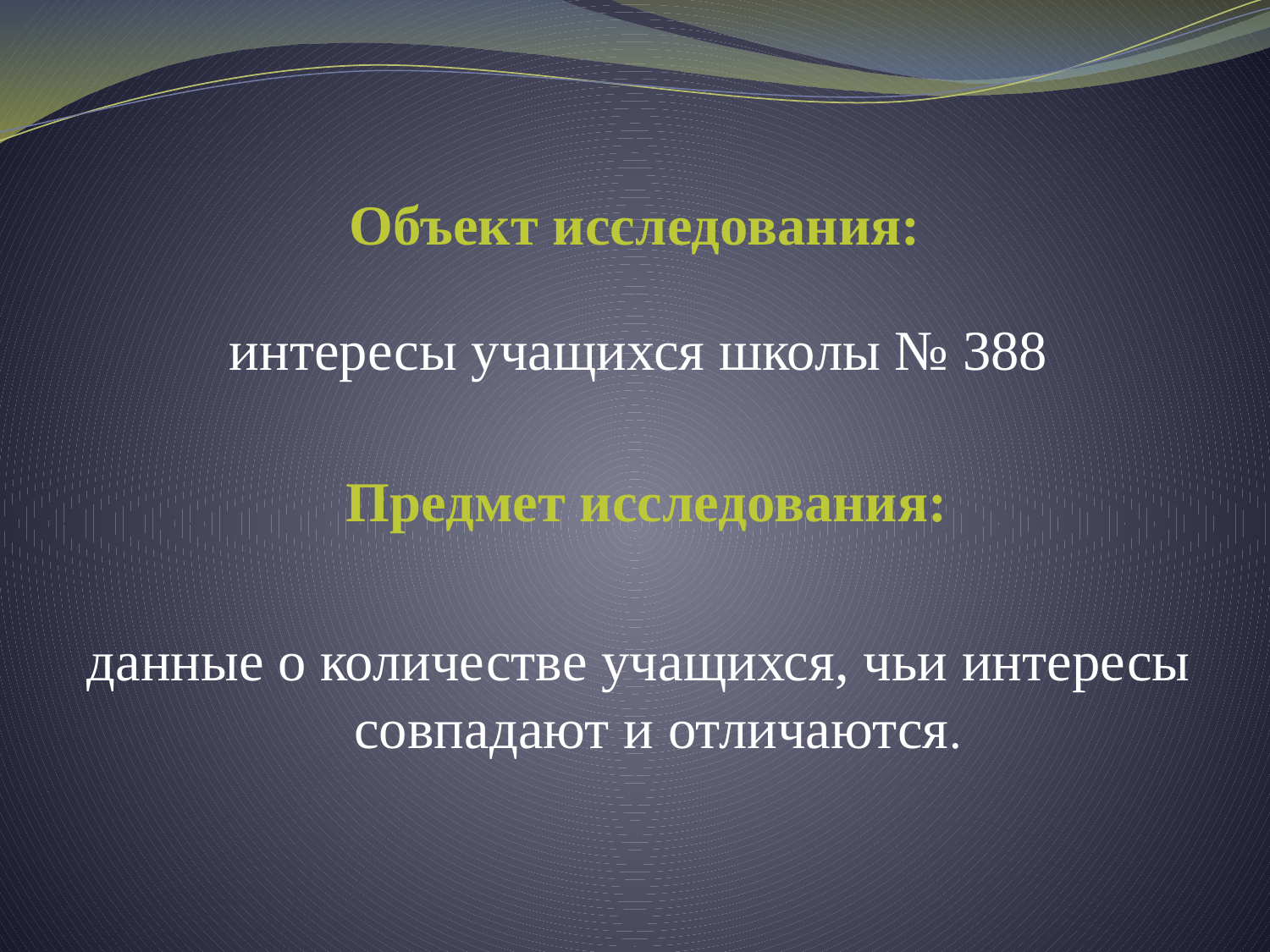

# Объект исследования:
интересы учащихся школы № 388

 Предмет исследования:

данные о количестве учащихся, чьи интересы совпадают и отличаются.